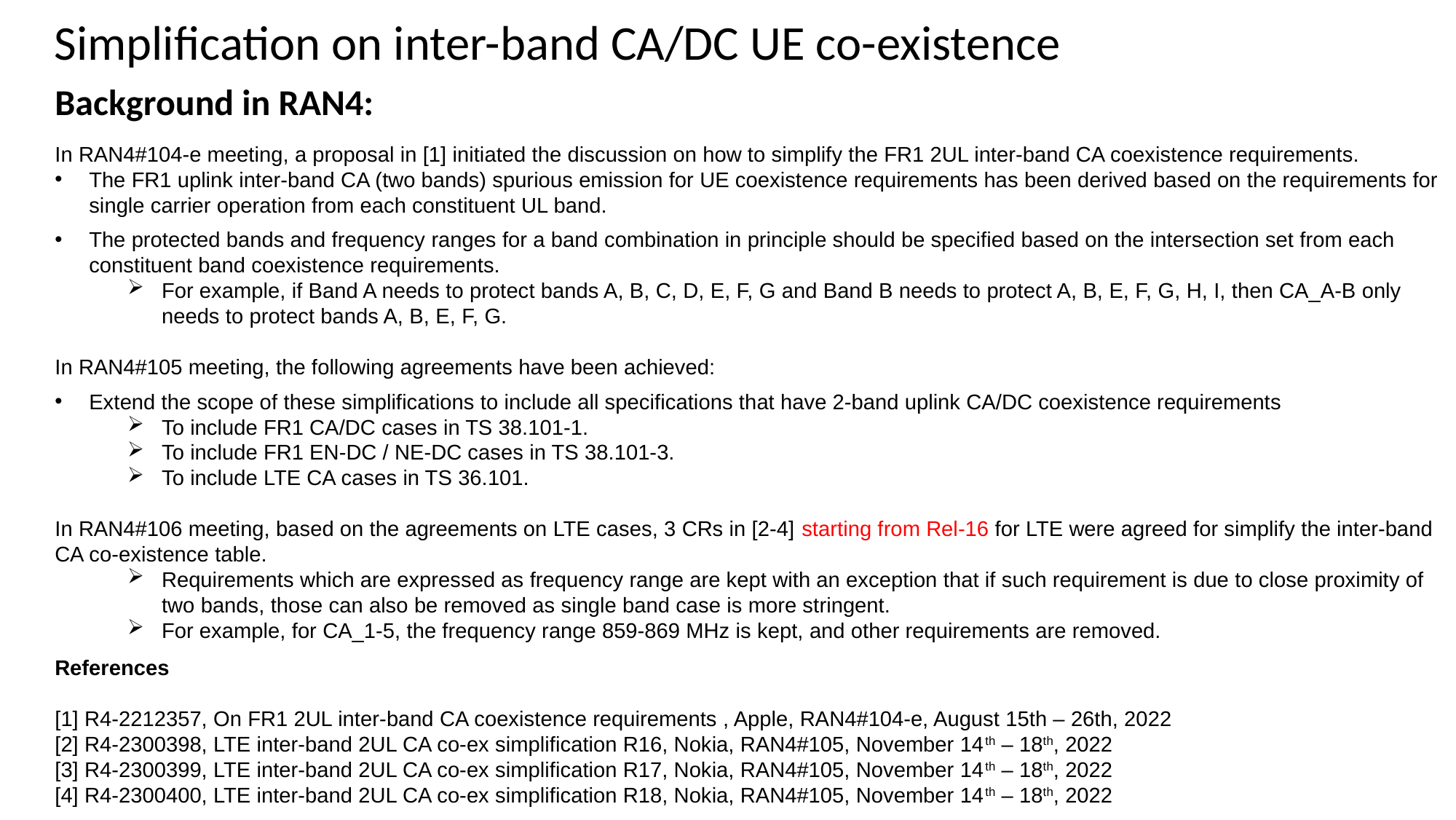

# Simplification on inter-band CA/DC UE co-existence
Background in RAN4:

In RAN4#104-e meeting, a proposal in [1] initiated the discussion on how to simplify the FR1 2UL inter-band CA coexistence requirements.
The FR1 uplink inter-band CA (two bands) spurious emission for UE coexistence requirements has been derived based on the requirements for single carrier operation from each constituent UL band.
The protected bands and frequency ranges for a band combination in principle should be specified based on the intersection set from each constituent band coexistence requirements.
For example, if Band A needs to protect bands A, B, C, D, E, F, G and Band B needs to protect A, B, E, F, G, H, I, then CA_A-B only needs to protect bands A, B, E, F, G.

In RAN4#105 meeting, the following agreements have been achieved:
Extend the scope of these simplifications to include all specifications that have 2-band uplink CA/DC coexistence requirements
To include FR1 CA/DC cases in TS 38.101-1.
To include FR1 EN-DC / NE-DC cases in TS 38.101-3.
To include LTE CA cases in TS 36.101.

In RAN4#106 meeting, based on the agreements on LTE cases, 3 CRs in [2-4] starting from Rel-16 for LTE were agreed for simplify the inter-band CA co-existence table.
Requirements which are expressed as frequency range are kept with an exception that if such requirement is due to close proximity of two bands, those can also be removed as single band case is more stringent.
For example, for CA_1-5, the frequency range 859-869 MHz is kept, and other requirements are removed.
References

[1] R4-2212357, On FR1 2UL inter-band CA coexistence requirements , Apple, RAN4#104-e, August 15th – 26th, 2022
[2] R4-2300398, LTE inter-band 2UL CA co-ex simplification R16, Nokia, RAN4#105, November 14th – 18th, 2022
[3] R4-2300399, LTE inter-band 2UL CA co-ex simplification R17, Nokia, RAN4#105, November 14th – 18th, 2022
[4] R4-2300400, LTE inter-band 2UL CA co-ex simplification R18, Nokia, RAN4#105, November 14th – 18th, 2022